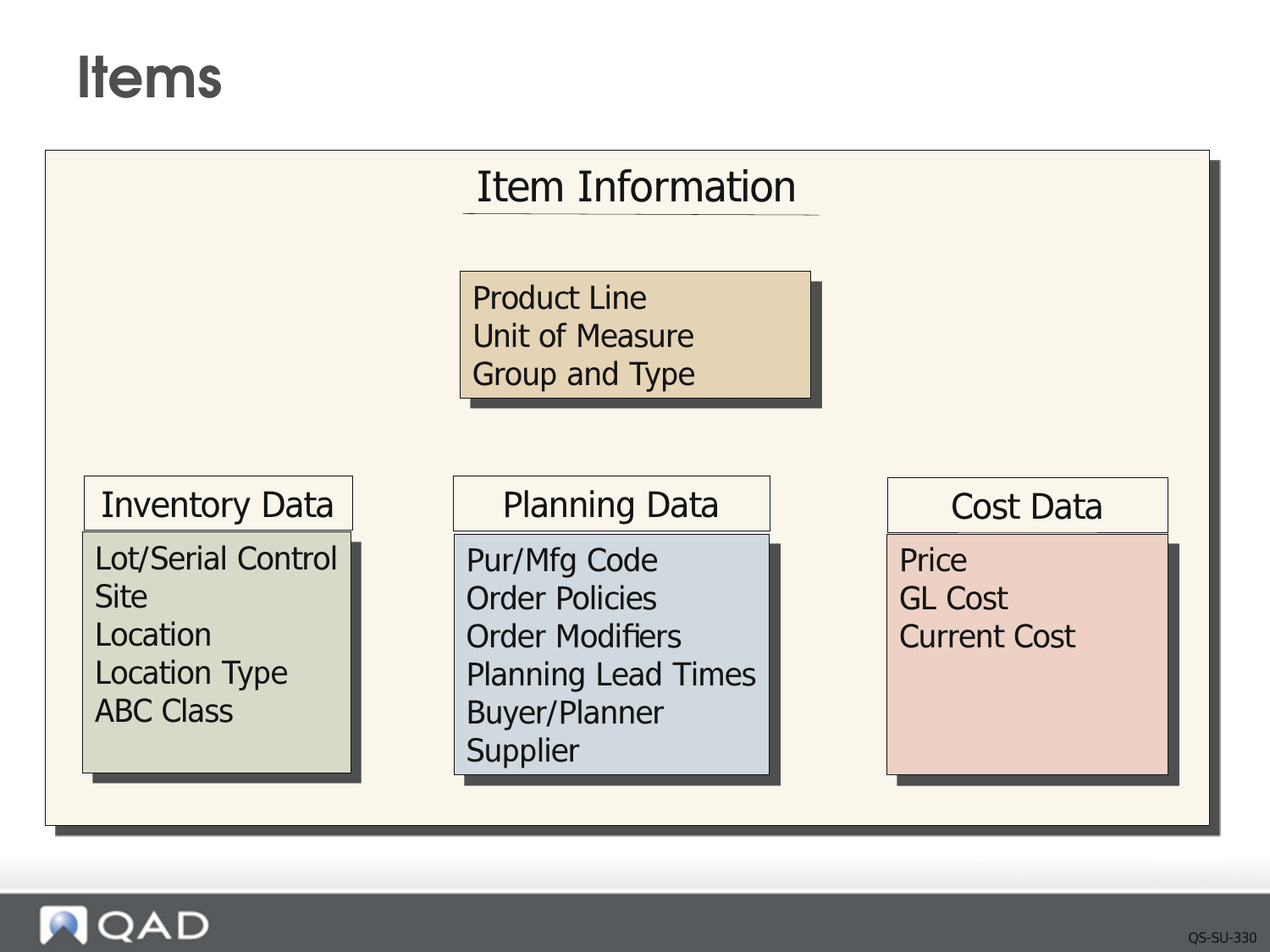

# Items

Item Information

Product Line
Unit of Measure
Group and Type
Inventory Data
Planning Data
Cost Data
Lot/Serial Control
Site
Location
Location Type
ABC Class

Pur/Mfg Code
Order Policies
Order Modifiers
Planning Lead Times
Buyer/Planner
Supplier
Price
GL Cost
Current Cost

QS-SU-330